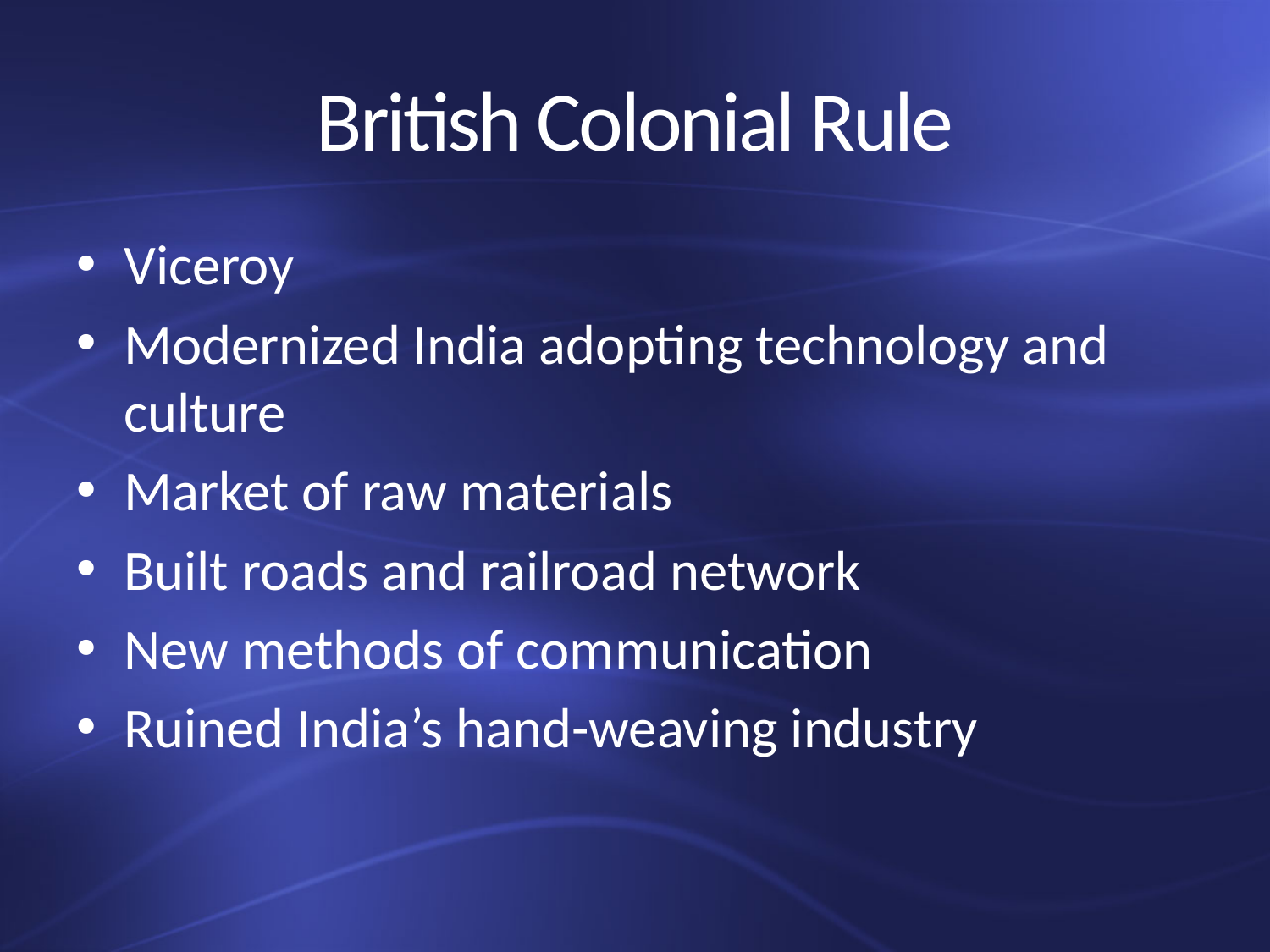

# British Colonial Rule
Viceroy
Modernized India adopting technology and culture
Market of raw materials
Built roads and railroad network
New methods of communication
Ruined India’s hand-weaving industry